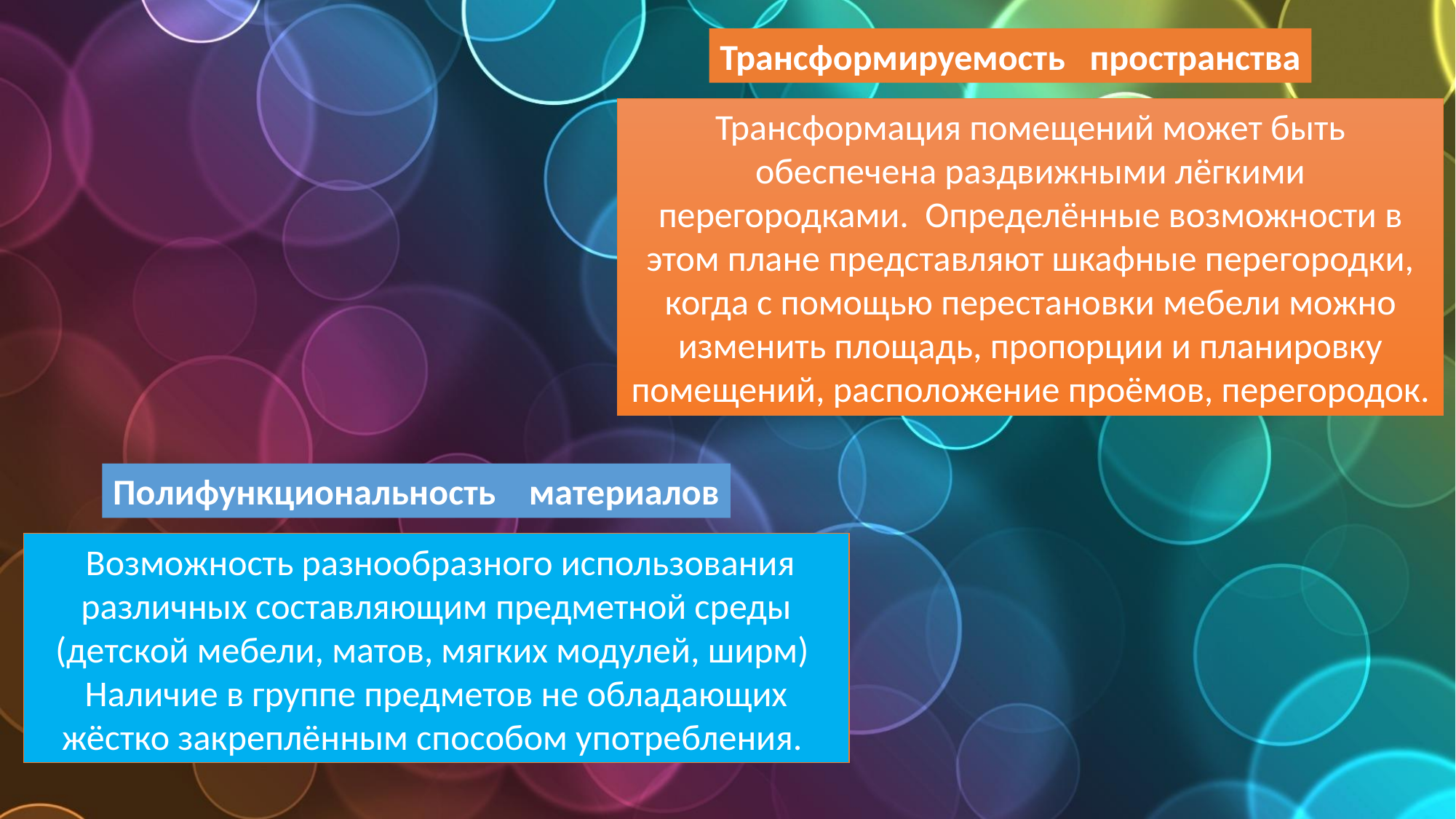

Трансформируемость   пространства
Трансформация помещений может быть обеспечена раздвижными лёгкими перегородками.  Определённые возможности в этом плане представляют шкафные перегородки, когда с помощью перестановки мебели можно изменить площадь, пропорции и планировку помещений, расположение проёмов, перегородок.
Полифункциональность    материалов
 Возможность разнообразного использования различных составляющим предметной среды (детской мебели, матов, мягких модулей, ширм)  Наличие в группе предметов не обладающих жёстко закреплённым способом употребления.